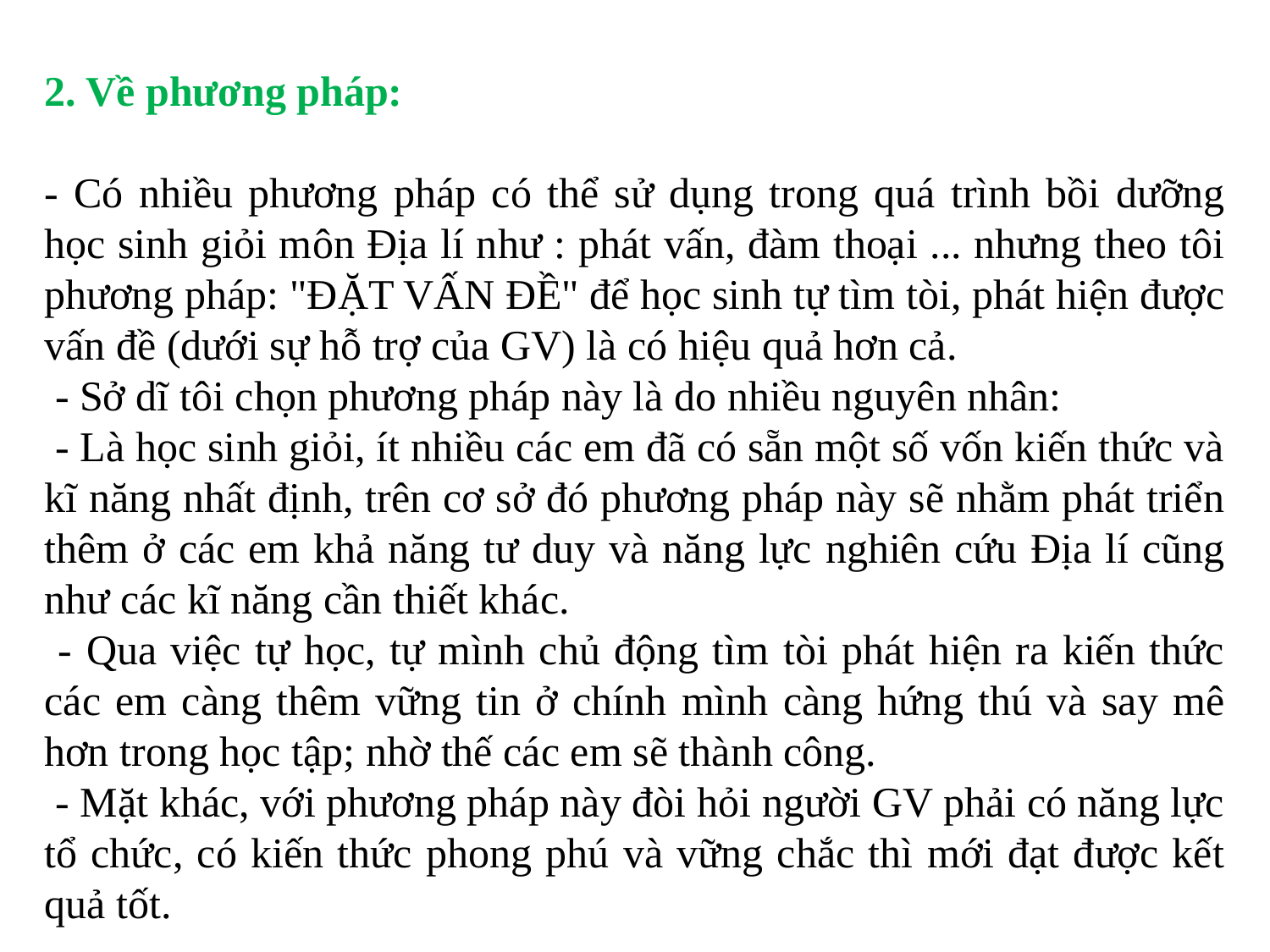

2. Về phương pháp:

- Có nhiều phương pháp có thể sử dụng trong quá trình bồi dưỡng học sinh giỏi môn Địa lí như : phát vấn, đàm thoại ... nhưng theo tôi phương pháp: "ĐẶT VẤN ĐỀ" để học sinh tự tìm tòi, phát hiện được vấn đề (dưới sự hỗ trợ của GV) là có hiệu quả hơn cả.
 - Sở dĩ tôi chọn phương pháp này là do nhiều nguyên nhân:
 - Là học sinh giỏi, ít nhiều các em đã có sẵn một số vốn kiến thức và kĩ năng nhất định, trên cơ sở đó phương pháp này sẽ nhằm phát triển thêm ở các em khả năng tư duy và năng lực nghiên cứu Địa lí cũng như các kĩ năng cần thiết khác.
 - Qua việc tự học, tự mình chủ động tìm tòi phát hiện ra kiến thức các em càng thêm vững tin ở chính mình càng hứng thú và say mê hơn trong học tập; nhờ thế các em sẽ thành công.
 - Mặt khác, với phương pháp này đòi hỏi người GV phải có năng lực tổ chức, có kiến thức phong phú và vững chắc thì mới đạt được kết quả tốt.